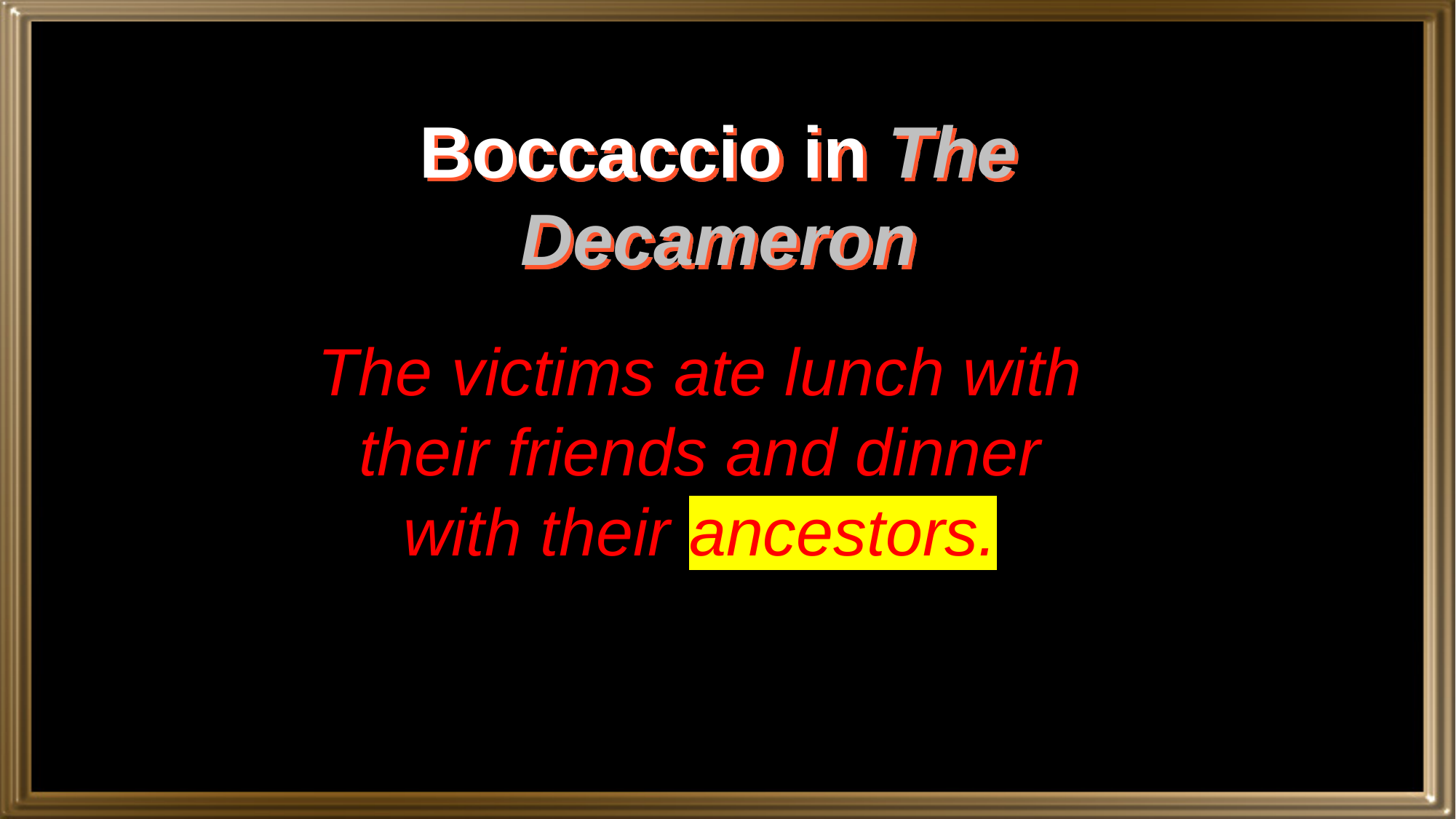

Boccaccio in The Decameron
The victims ate lunch with their friends and dinner with their ancestors.